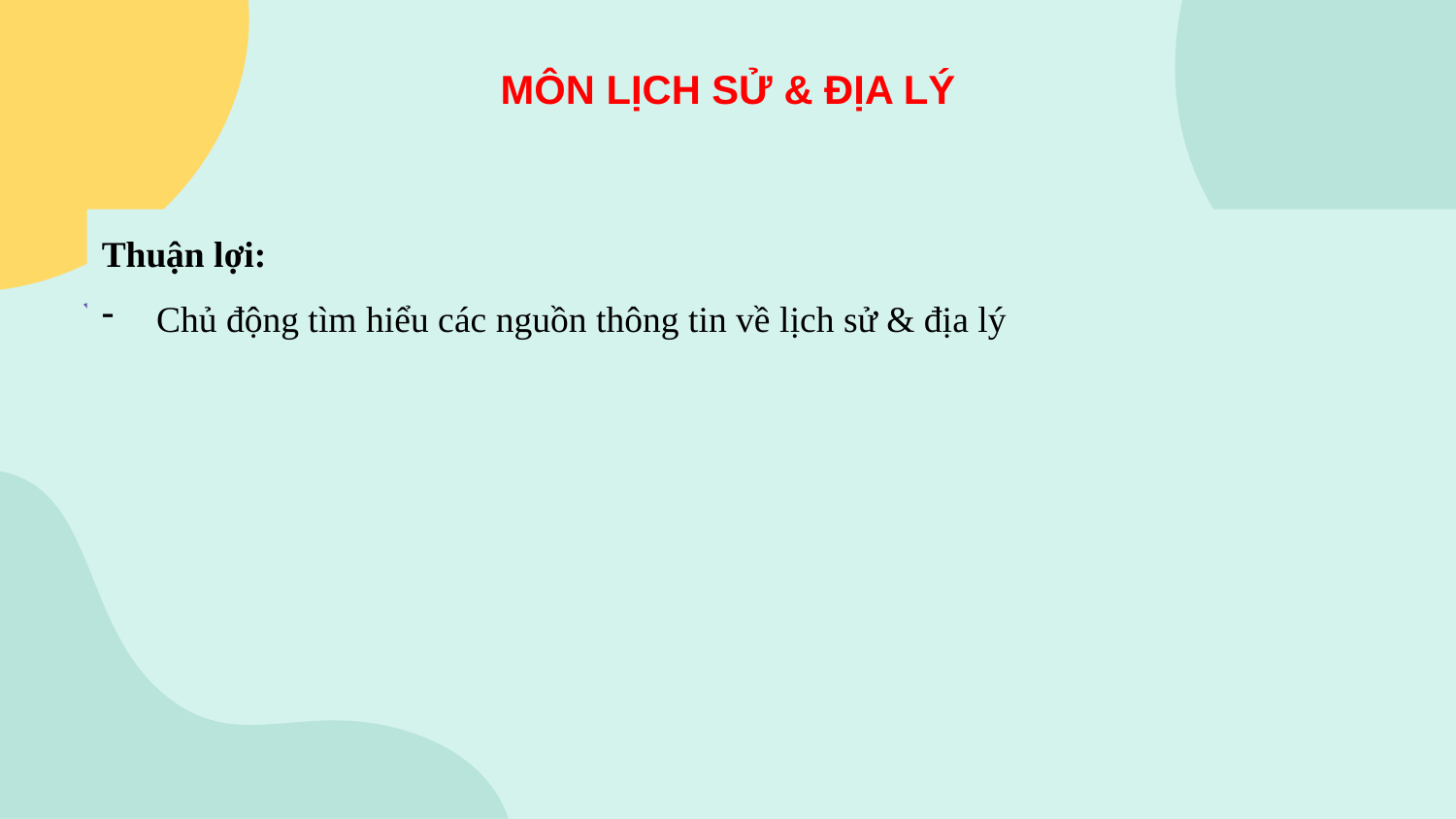

MÔN LỊCH SỬ & ĐỊA LÝ
Thuận lợi:
Chủ động tìm hiểu các nguồn thông tin về lịch sử & địa lý